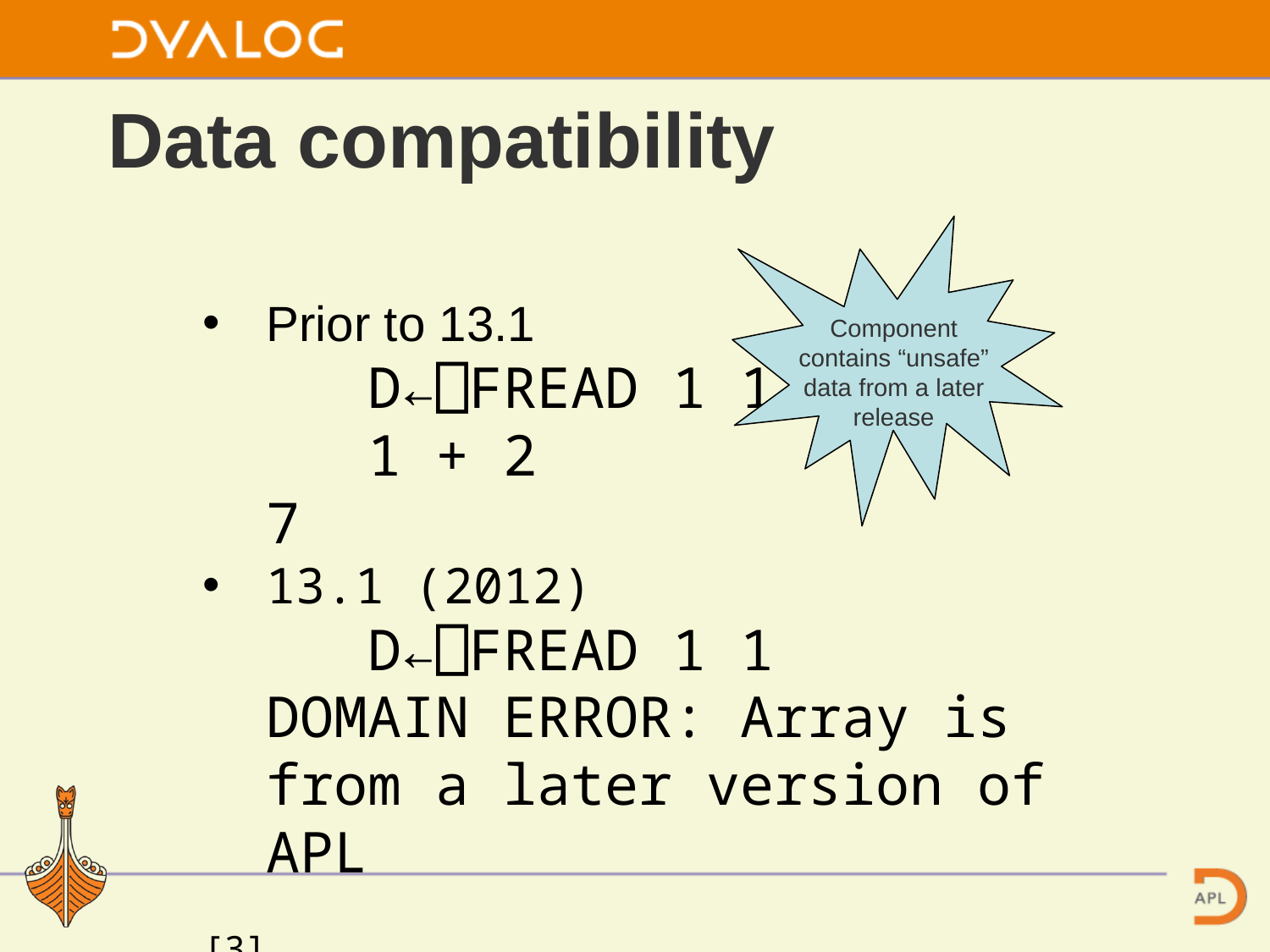

# Data compatibility

Prior to 13.1
   D←⎕FREAD 1 1
   1 + 2
7
13.1 (2012)
   D←⎕FREAD 1 1
DOMAIN ERROR: Array is from a later version of APL

[3]

Component contains “unsafe” data from a later release